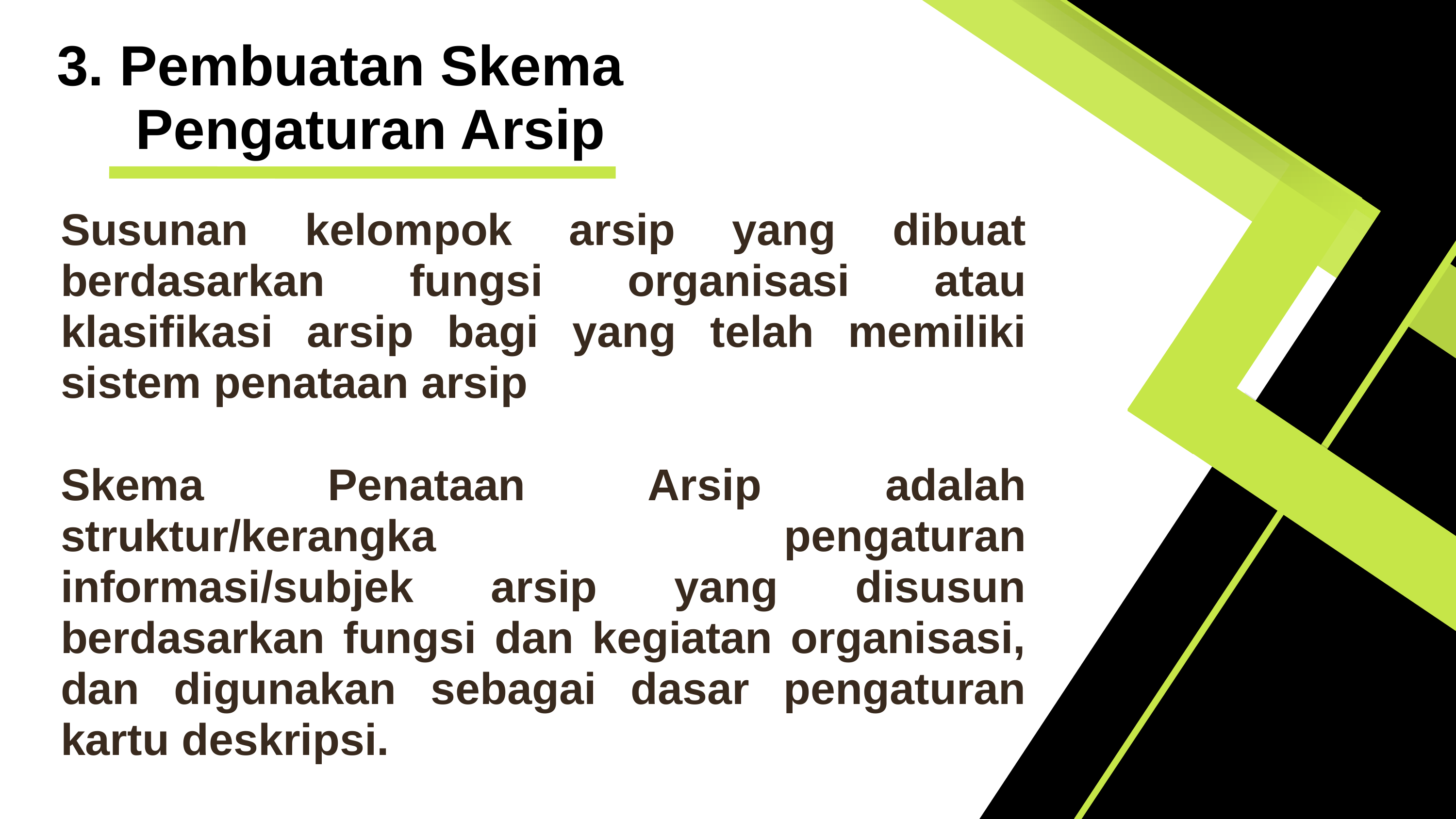

3. Pembuatan Skema
     Pengaturan Arsip

Susunan kelompok arsip yang dibuat berdasarkan fungsi organisasi atau klasifikasi arsip bagi yang telah memiliki sistem penataan arsip

Skema Penataan Arsip adalah struktur/kerangka pengaturan informasi/subjek arsip yang disusun berdasarkan fungsi dan kegiatan organisasi, dan digunakan sebagai dasar pengaturan kartu deskripsi.